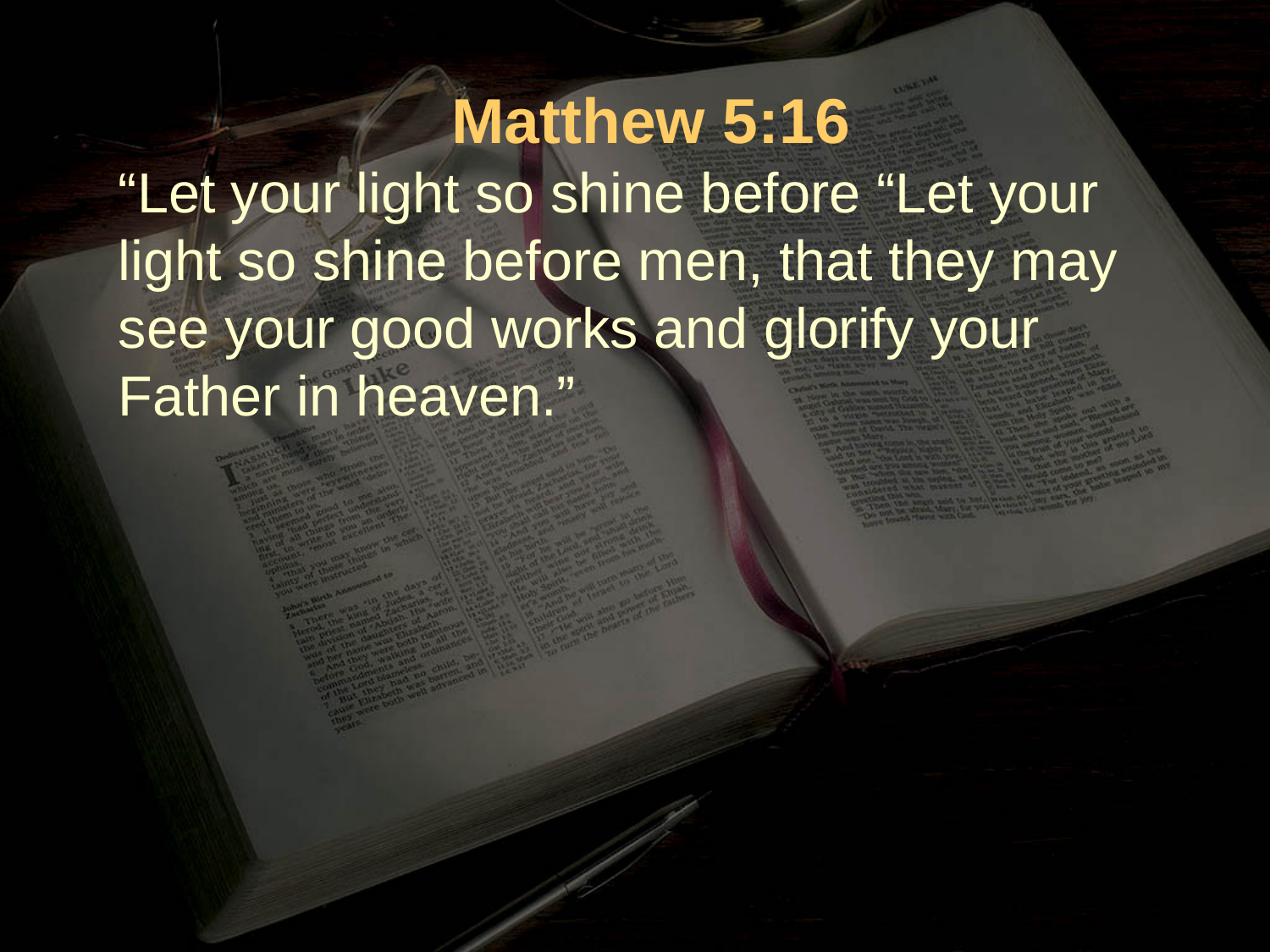

Matthew 5:16
“Let your light so shine before “Let your light so shine before men, that they may see your good works and glorify your Father in heaven.”